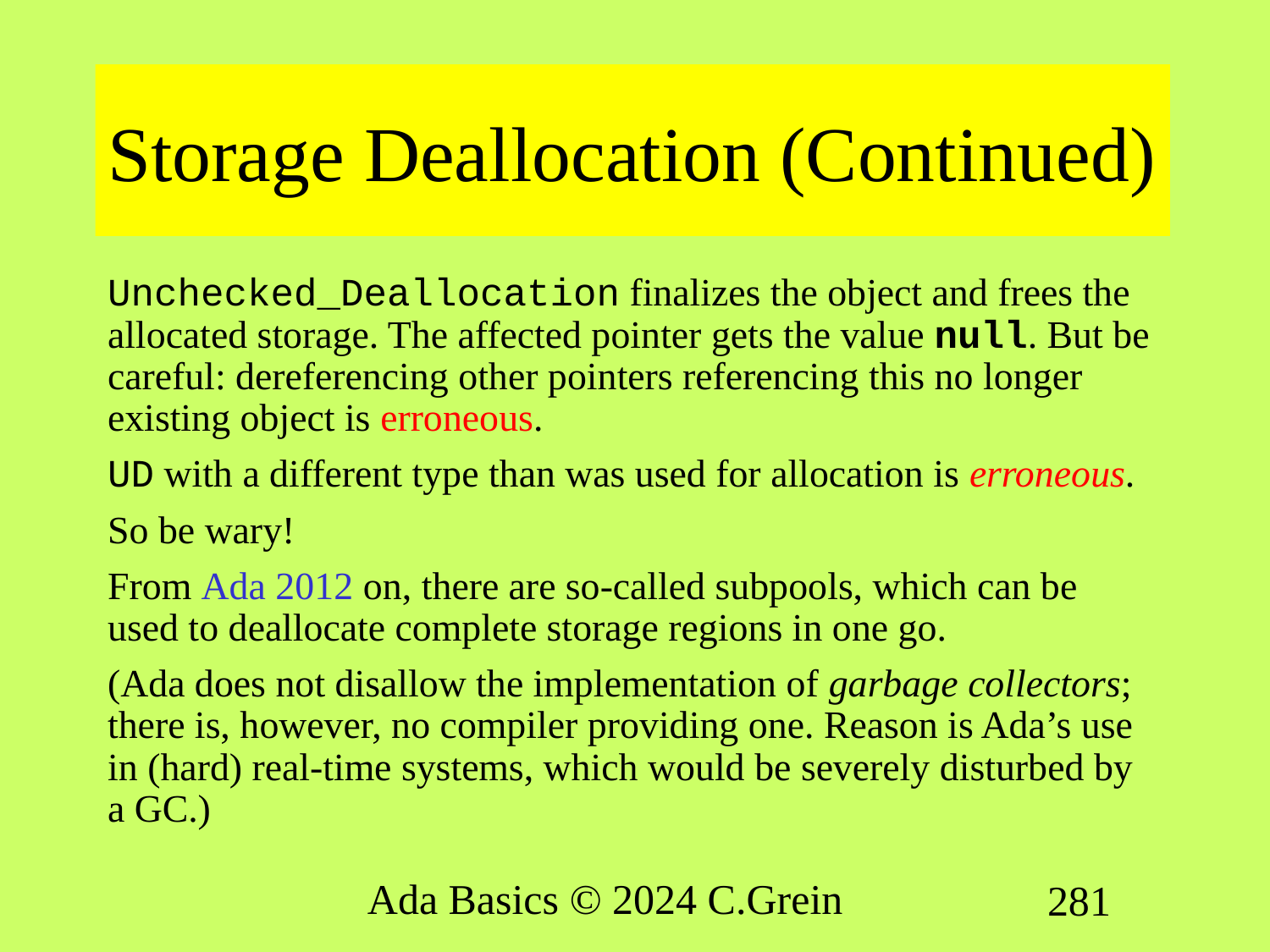

# Storage Deallocation (Continued)
Unchecked_Deallocation finalizes the object and frees the allocated storage. The affected pointer gets the value null. But be careful: dereferencing other pointers referencing this no longer existing object is erroneous.
UD with a different type than was used for allocation is erroneous.
So be wary!
From Ada 2012 on, there are so-called subpools, which can be used to deallocate complete storage regions in one go.
(Ada does not disallow the implementation of garbage collectors; there is, however, no compiler providing one. Reason is Ada’s use in (hard) real-time systems, which would be severely disturbed by a GC.)
Ada Basics © 2024 C.Grein
281